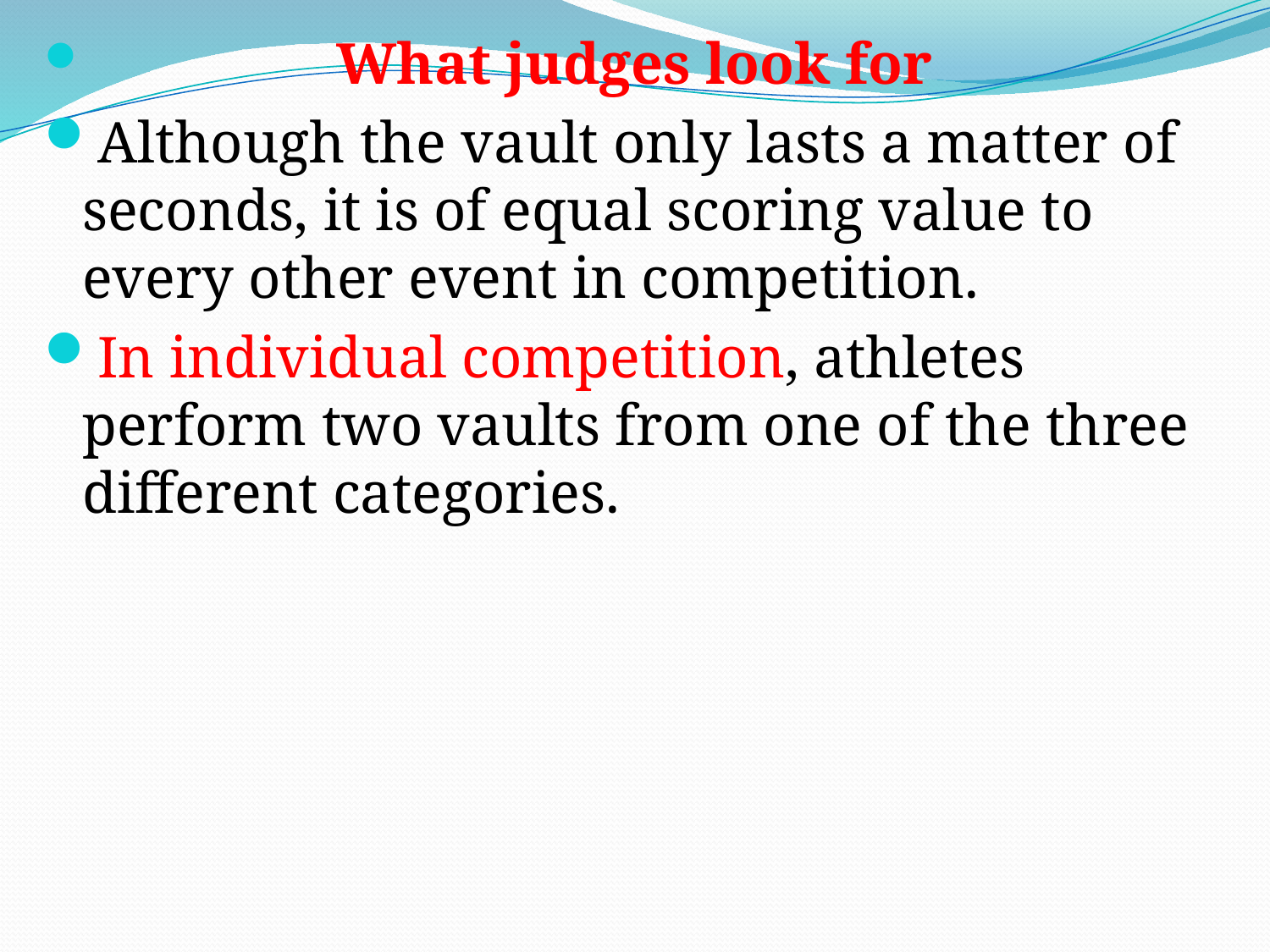

What judges look for
Although the vault only lasts a matter of seconds, it is of equal scoring value to every other event in competition.
In individual competition, athletes perform two vaults from one of the three different categories.